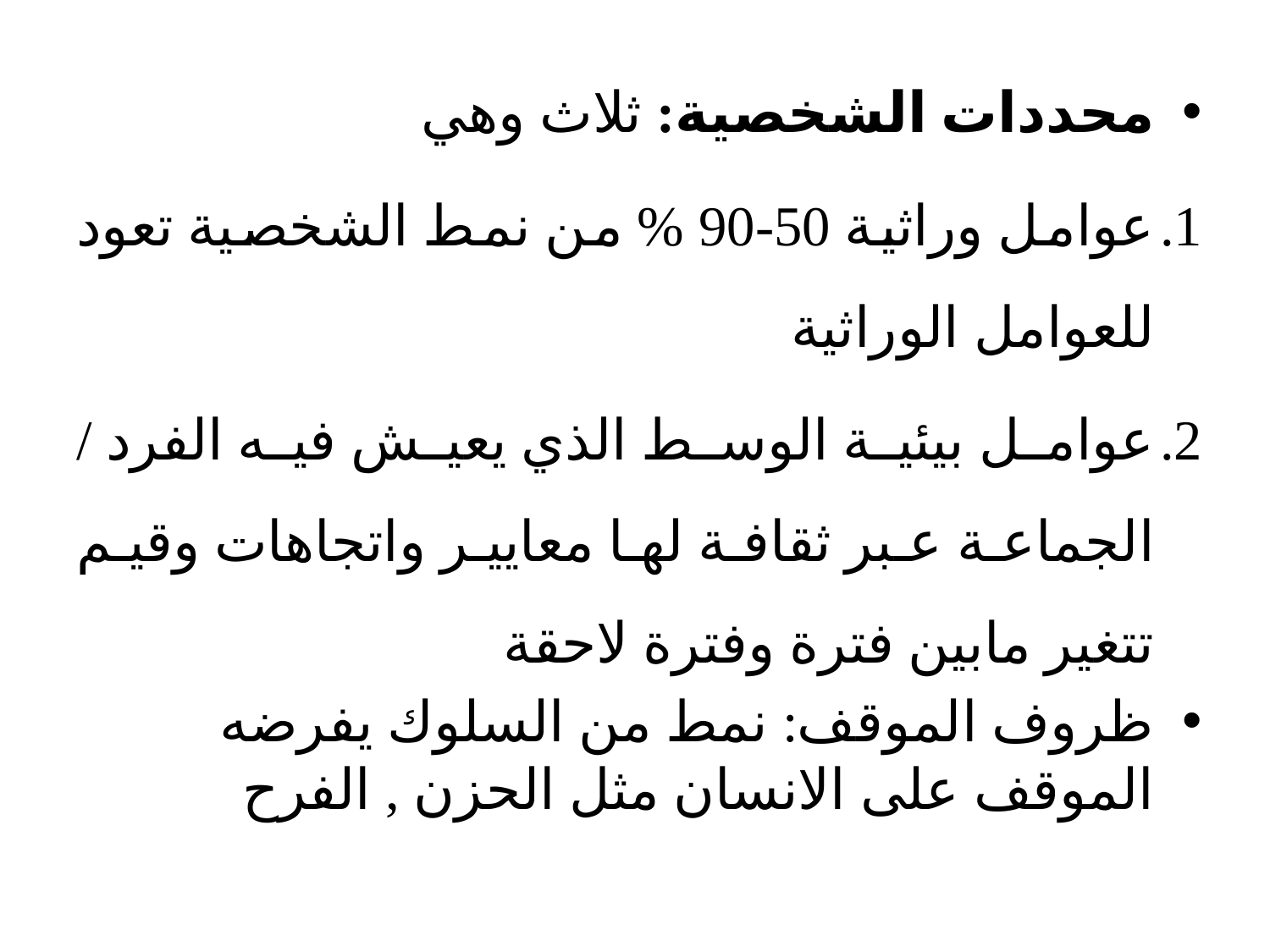

محددات الشخصية: ثلاث وهي
عوامل وراثية 50-90 % من نمط الشخصية تعود للعوامل الوراثية
عوامل بيئية الوسط الذي يعيش فيه الفرد / الجماعة عبر ثقافة لها معايير واتجاهات وقيم تتغير مابين فترة وفترة لاحقة
ظروف الموقف: نمط من السلوك يفرضه الموقف على الانسان مثل الحزن , الفرح